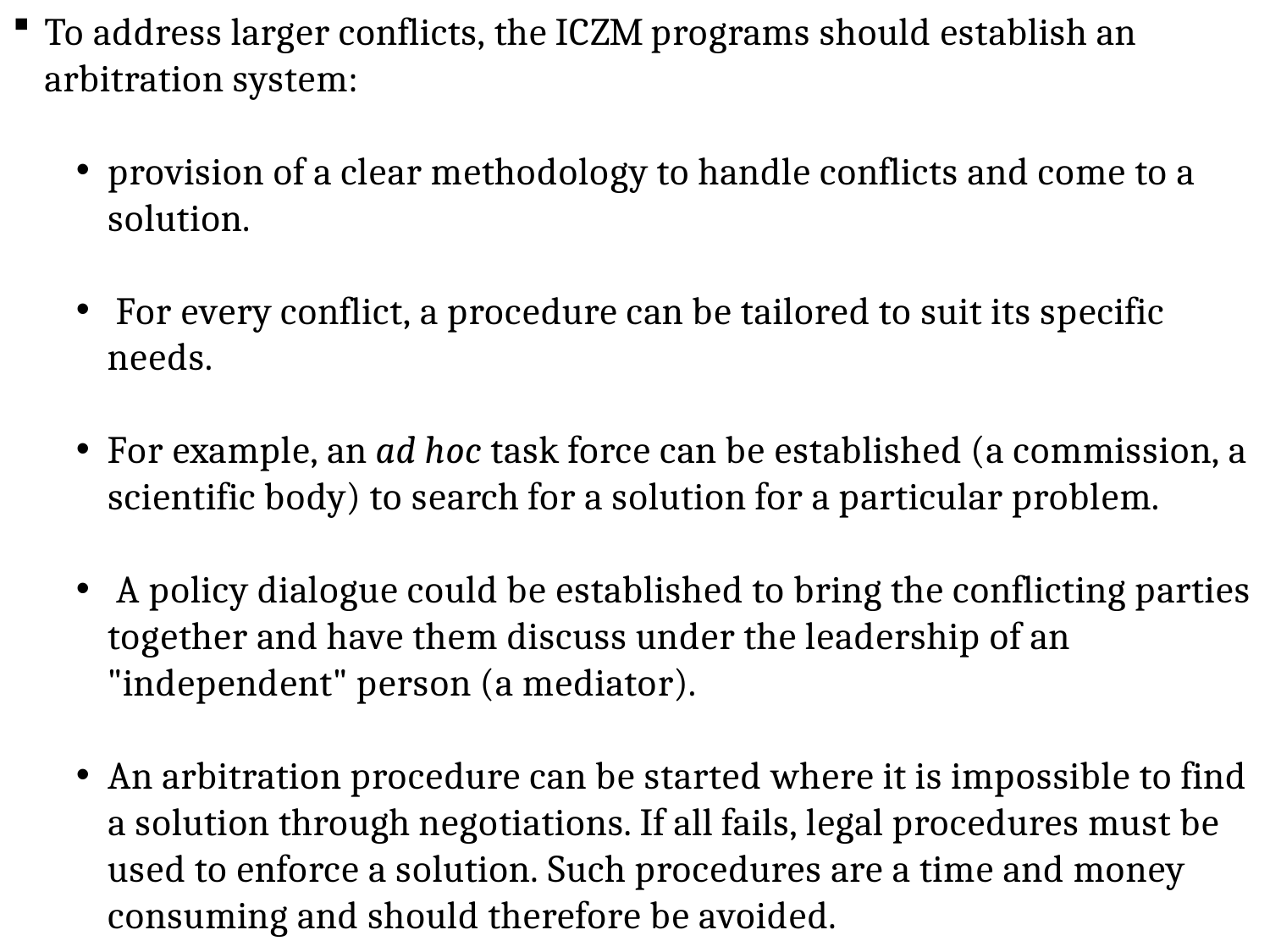

To address larger conflicts, the ICZM programs should establish an arbitration system:

provision of a clear methodology to handle conflicts and come to a solution.

 For every conflict, a procedure can be tailored to suit its specific needs.

For example, an ad hoc task force can be established (a commission, a scientific body) to search for a solution for a particular problem.

 A policy dialogue could be established to bring the conflicting parties together and have them discuss under the leadership of an "independent" person (a mediator).

An arbitration procedure can be started where it is impossible to find a solution through negotiations. If all fails, legal procedures must be used to enforce a solution. Such procedures are a time and money consuming and should therefore be avoided.